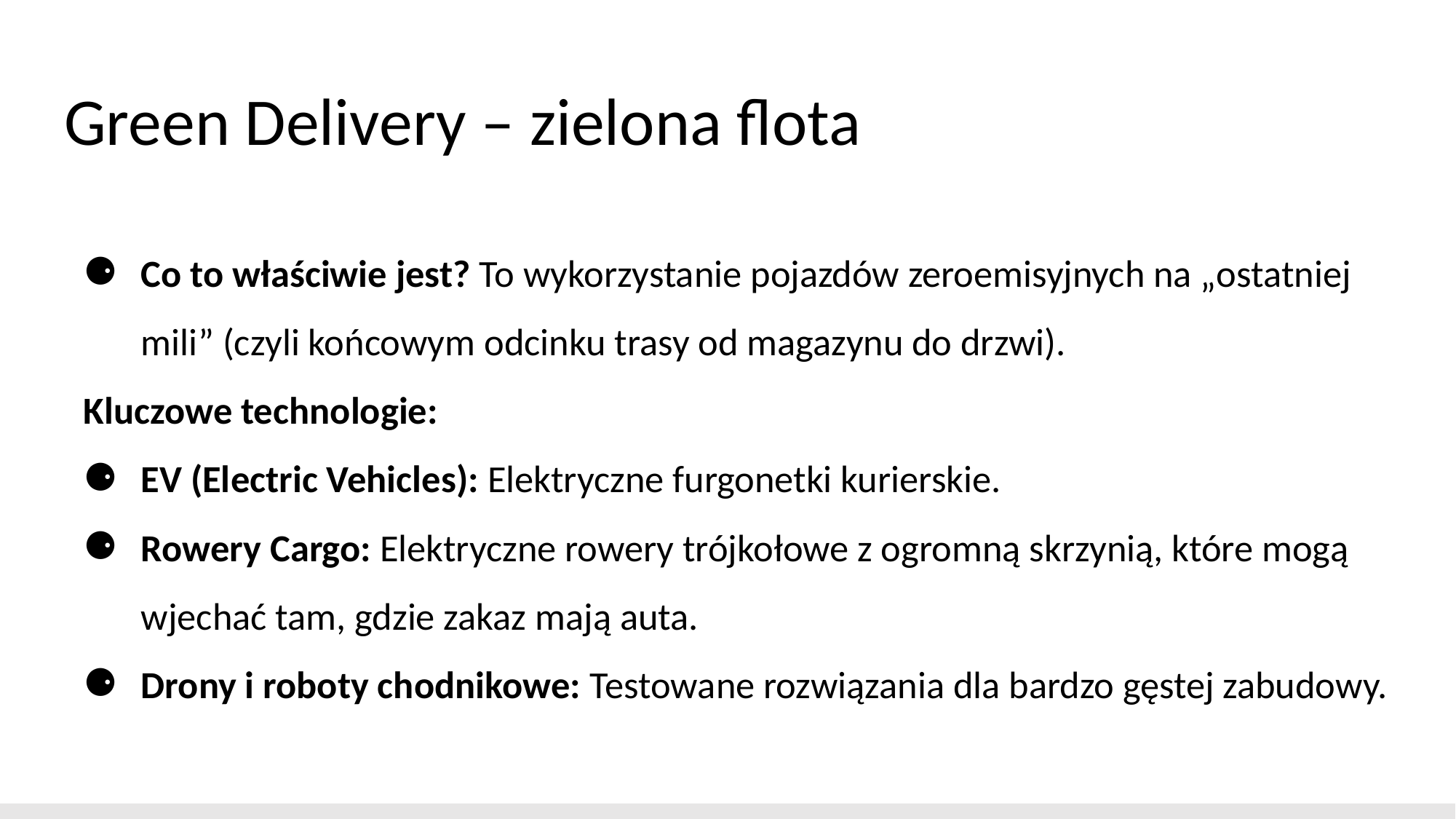

# Green Delivery – zielona flota
Co to właściwie jest? To wykorzystanie pojazdów zeroemisyjnych na „ostatniej mili” (czyli końcowym odcinku trasy od magazynu do drzwi).
Kluczowe technologie:
EV (Electric Vehicles): Elektryczne furgonetki kurierskie.
Rowery Cargo: Elektryczne rowery trójkołowe z ogromną skrzynią, które mogą wjechać tam, gdzie zakaz mają auta.
Drony i roboty chodnikowe: Testowane rozwiązania dla bardzo gęstej zabudowy.